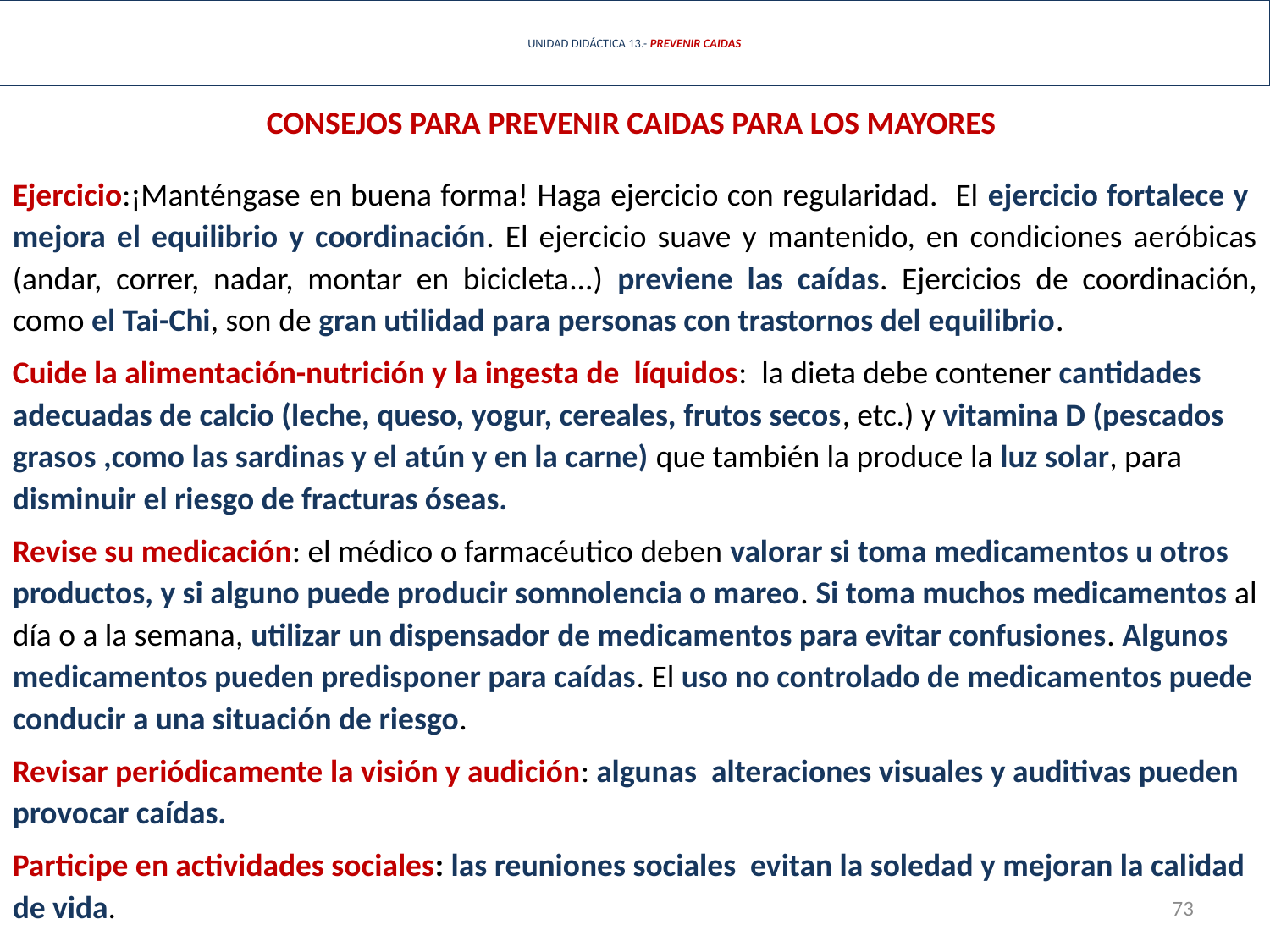

# UNIDAD DIDÁCTICA 13.- PREVENIR CAIDAS
CONSEJOS PARA PREVENIR CAIDAS PARA LOS MAYORES
Ejercicio:¡Manténgase en buena forma! Haga ejercicio con regularidad.  El ejercicio fortalece y  mejora el equilibrio y coordinación. El ejercicio suave y mantenido, en condiciones aeróbicas (andar, correr, nadar, montar en bicicleta...) previene las caídas. Ejercicios de coordinación, como el Tai-Chi, son de gran utilidad para personas con trastornos del equilibrio.
Cuide la alimentación-nutrición y la ingesta de  líquidos:  la dieta debe contener cantidades adecuadas de calcio (leche, queso, yogur, cereales, frutos secos, etc.) y vitamina D (pescados grasos ,como las sardinas y el atún y en la carne) que también la produce la luz solar, para disminuir el riesgo de fracturas óseas.
Revise su medicación: el médico o farmacéutico deben valorar si toma medicamentos u otros productos, y si alguno puede producir somnolencia o mareo. Si toma muchos medicamentos al día o a la semana, utilizar un dispensador de medicamentos para evitar confusiones. Algunos medicamentos pueden predisponer para caídas. El uso no controlado de medicamentos puede conducir a una situación de riesgo.
Revisar periódicamente la visión y audición: algunas  alteraciones visuales y auditivas pueden provocar caídas.
Participe en actividades sociales: las reuniones sociales  evitan la soledad y mejoran la calidad de vida.

73